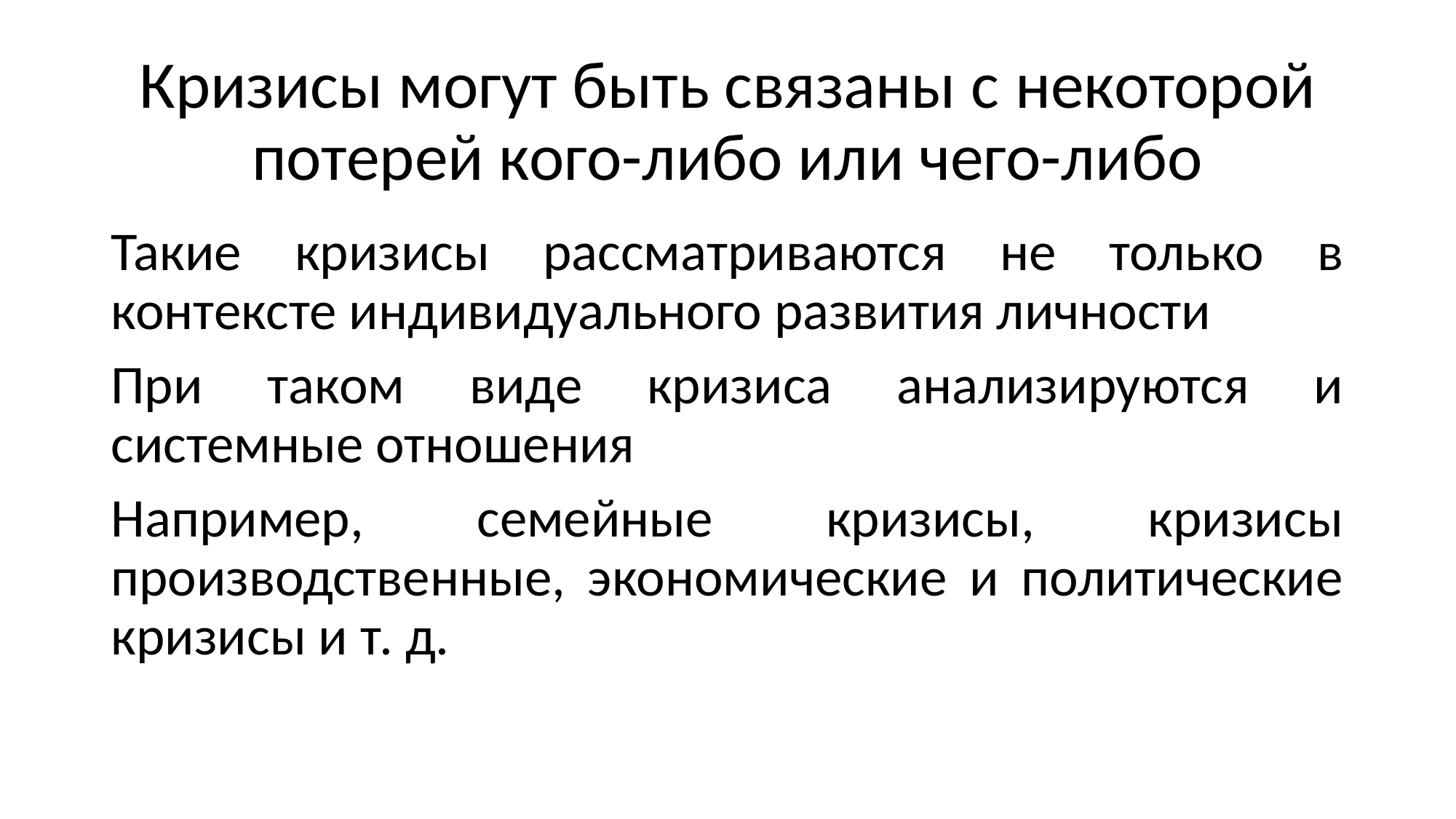

# Кризисы могут быть связаны с некоторой потерей кого-либо или чего-либо
Такие кризисы рассматриваются не только в контексте индивидуального развития личности
При таком виде кризиса анализируются и системные отношения
Например, семейные кризисы, кризисы производственные, экономические и политические кризисы и т. д.